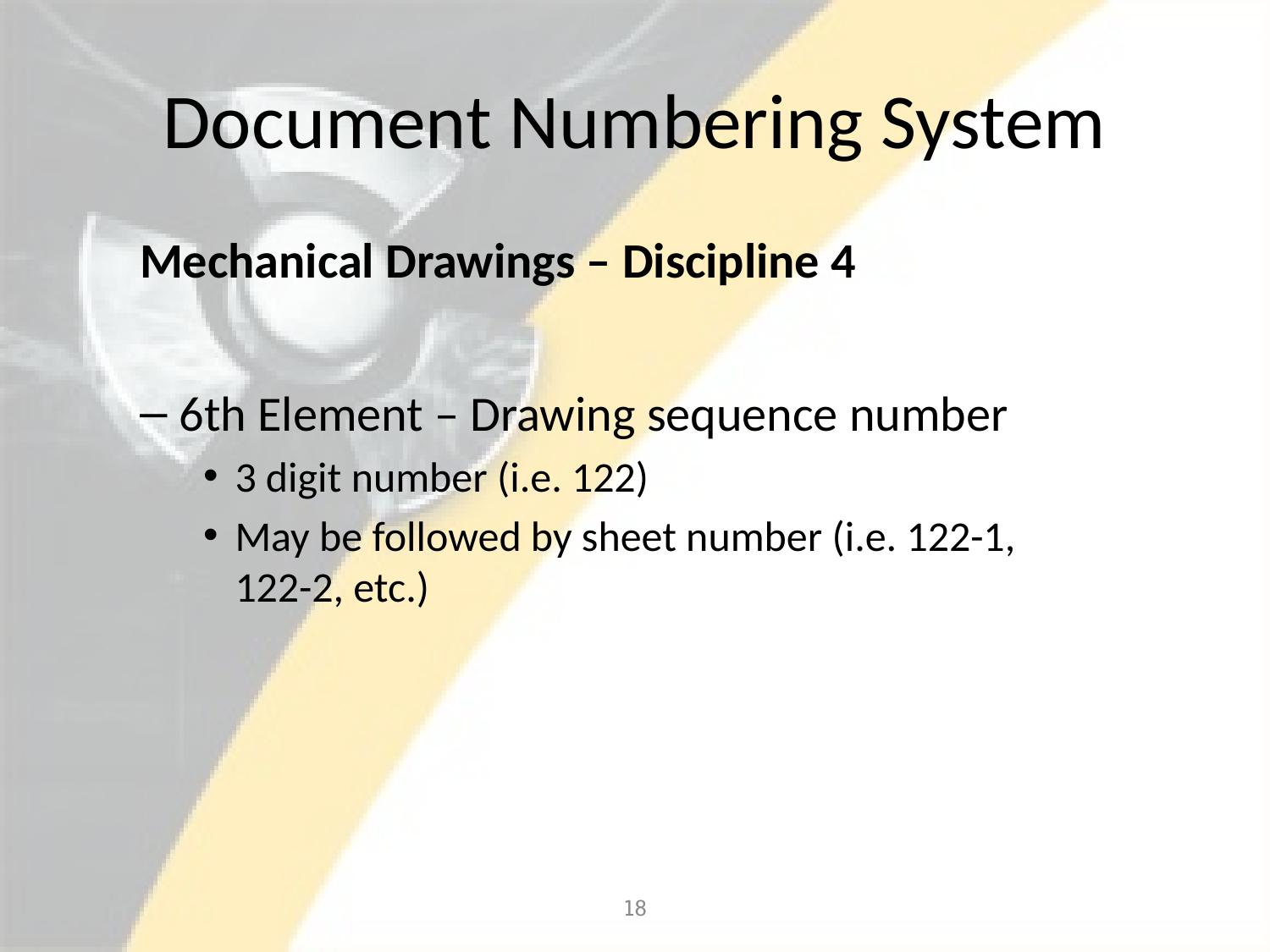

# Document Numbering System
Mechanical Drawings – Discipline 4

6th Element – Drawing sequence number
3 digit number (i.e. 122)
May be followed by sheet number (i.e. 122-1,
122-2, etc.)
18